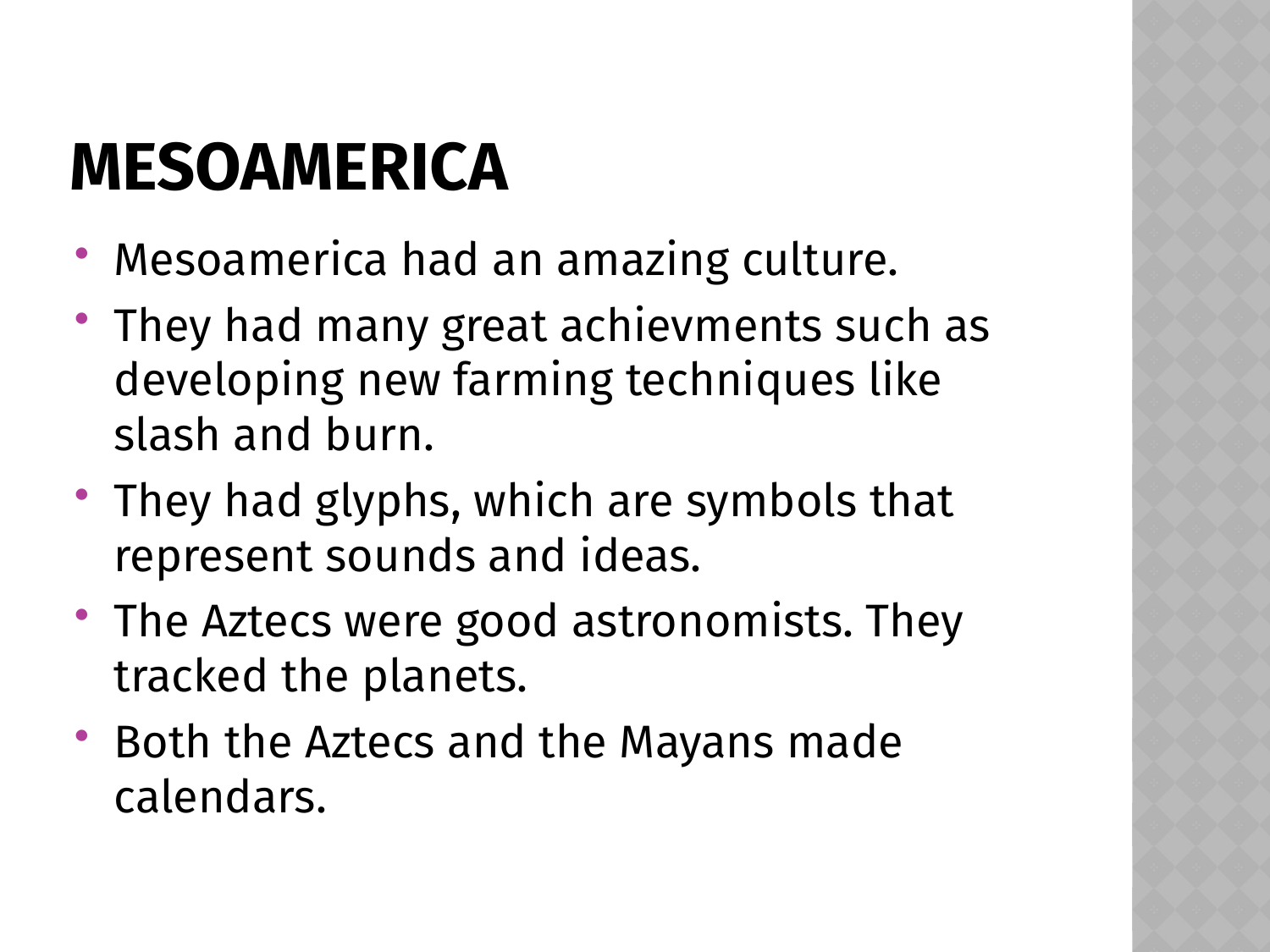

# Mesoamerica
Mesoamerica had an amazing culture.
They had many great achievments such as developing new farming techniques like slash and burn.
They had glyphs, which are symbols that represent sounds and ideas.
The Aztecs were good astronomists. They tracked the planets.
Both the Aztecs and the Mayans made calendars.